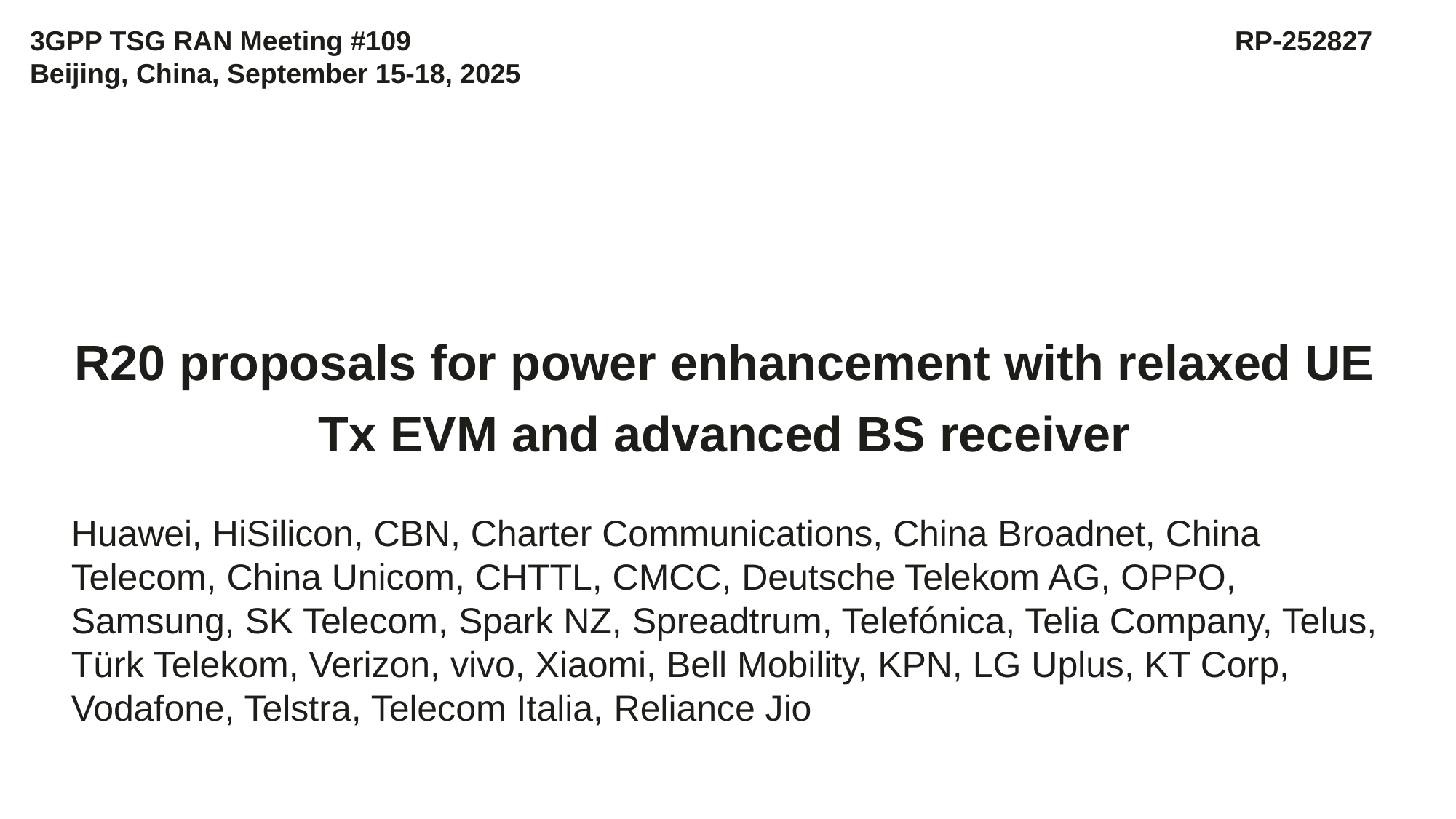

3GPP TSG RAN Meeting #109
Beijing, China, September 15-18, 2025
RP-252827
R20 proposals for power enhancement with relaxed UE Tx EVM and advanced BS receiver
Huawei, HiSilicon, CBN, Charter Communications, China Broadnet, China Telecom, China Unicom, CHTTL, CMCC, Deutsche Telekom AG, OPPO, Samsung, SK Telecom, Spark NZ, Spreadtrum, Telefónica, Telia Company, Telus, Türk Telekom, Verizon, vivo, Xiaomi, Bell Mobility, KPN, LG Uplus, KT Corp, Vodafone, Telstra, Telecom Italia, Reliance Jio